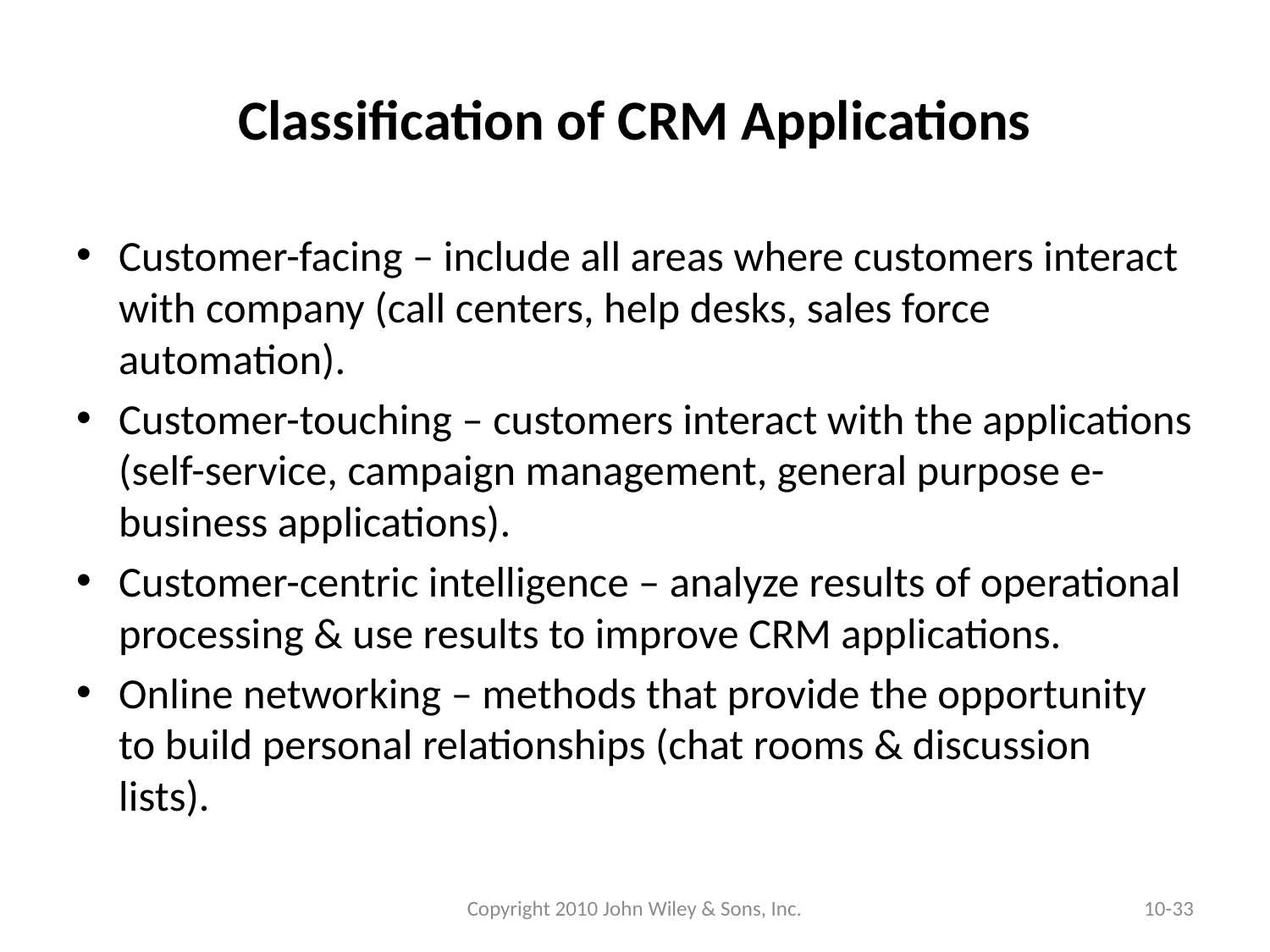

# Classification of CRM Applications
Customer-facing – include all areas where customers interact with company (call centers, help desks, sales force automation).
Customer-touching – customers interact with the applications (self-service, campaign management, general purpose e-business applications).
Customer-centric intelligence – analyze results of operational processing & use results to improve CRM applications.
Online networking – methods that provide the opportunity to build personal relationships (chat rooms & discussion lists).
Copyright 2010 John Wiley & Sons, Inc.
10-33